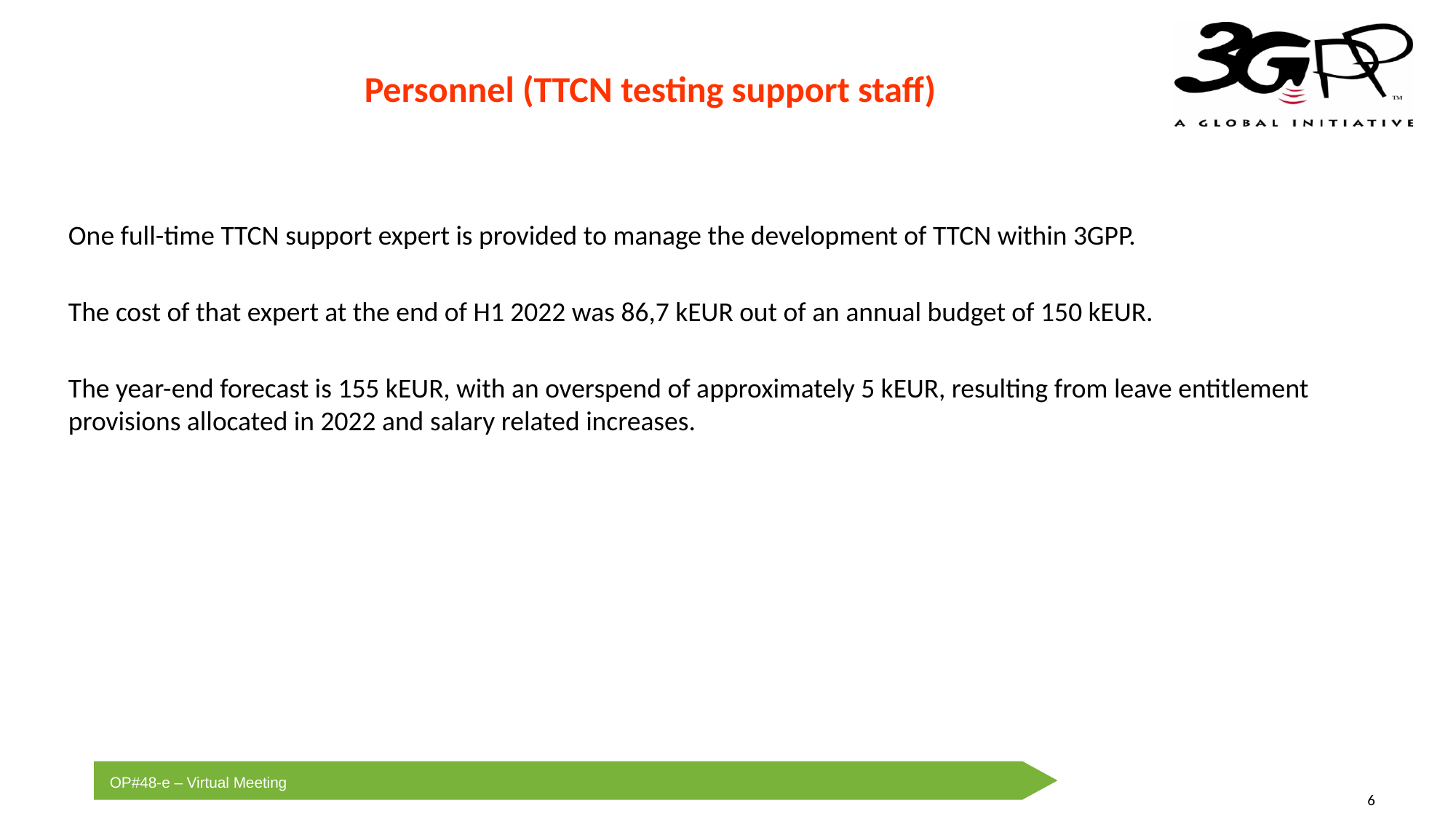

Personnel (TTCN testing support staff)

One full-time TTCN support expert is provided to manage the development of TTCN within 3GPP.

The cost of that expert at the end of H1 2022 was 86,7 kEUR out of an annual budget of 150 kEUR.

The year-end forecast is 155 kEUR, with an overspend of approximately 5 kEUR, resulting from leave entitlement provisions allocated in 2022 and salary related increases.